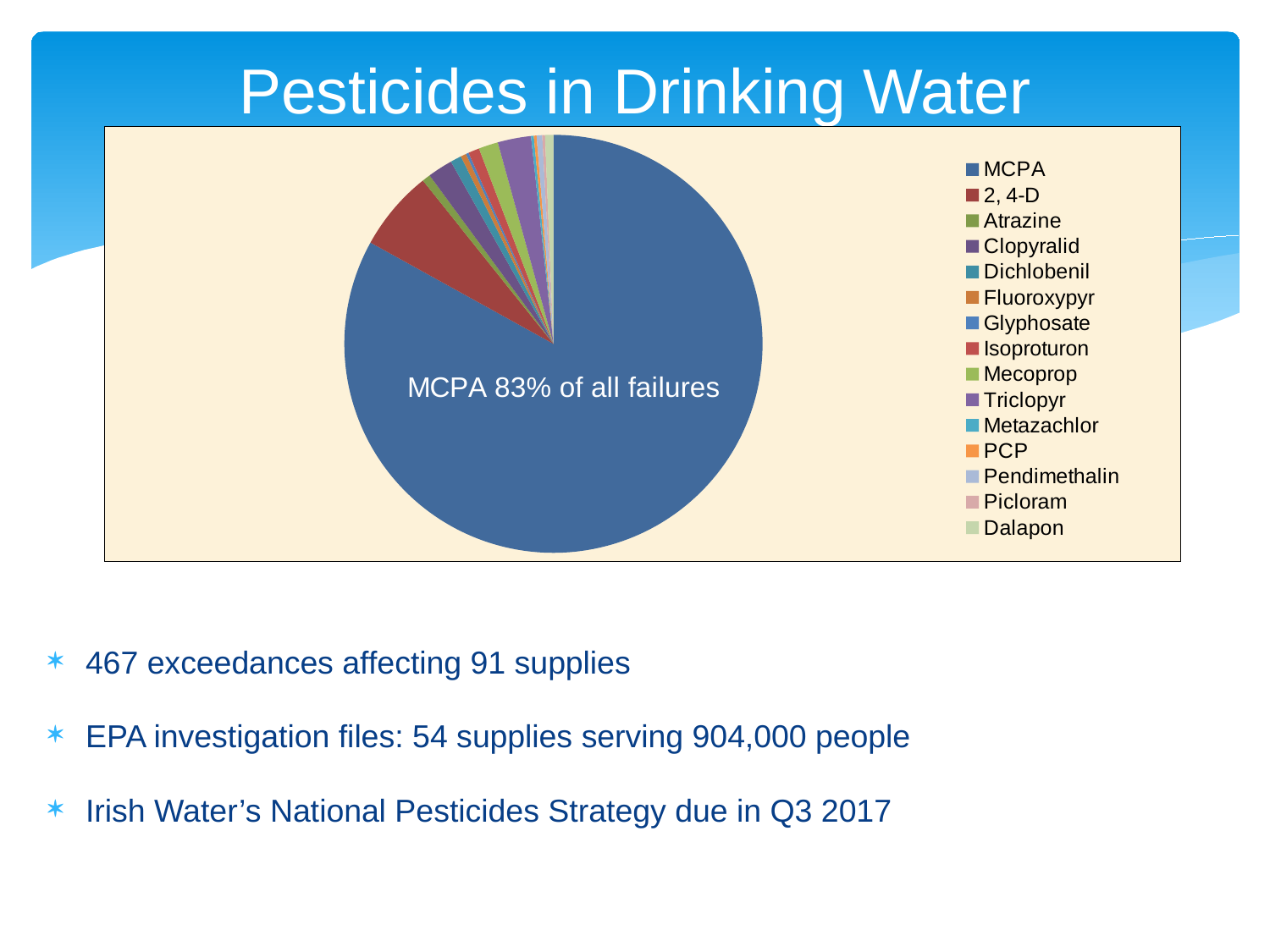

Pesticides in Drinking Water

### Chart

| Category |  |
|---|---|
| MCPA | 82.86937901498929 |
| 2, 4-D | 6.209850107066381 |
| Atrazine | 0.6423982869379015 |
| Clopyralid | 1.9271948608137044 |
| Dichlobenil | 0.8565310492505354 |
| Fluoroxypyr | 0.4282655246252677 |
| Glyphosate | 0.21413276231263384 |
| Isoproturon | 0.8565310492505354 |
| Mecoprop | 1.4989293361884368 |
| Triclopyr | 2.569593147751606 |
| Metazachlor | 0.21413276231263384 |
| PCP | 0.21413276231263384 |
| Pendimethalin | 0.4282655246252677 |
| Picloram | 0.21413276231263384 |
| Dalapon | 0.6423982869379015 |

[unsupported chart]

# Pesticides in Drinking Water
467 exceedances affecting 91 supplies

EPA investigation files: 54 supplies serving 904,000 people

Irish Water’s National Pesticides Strategy due in Q3 2017